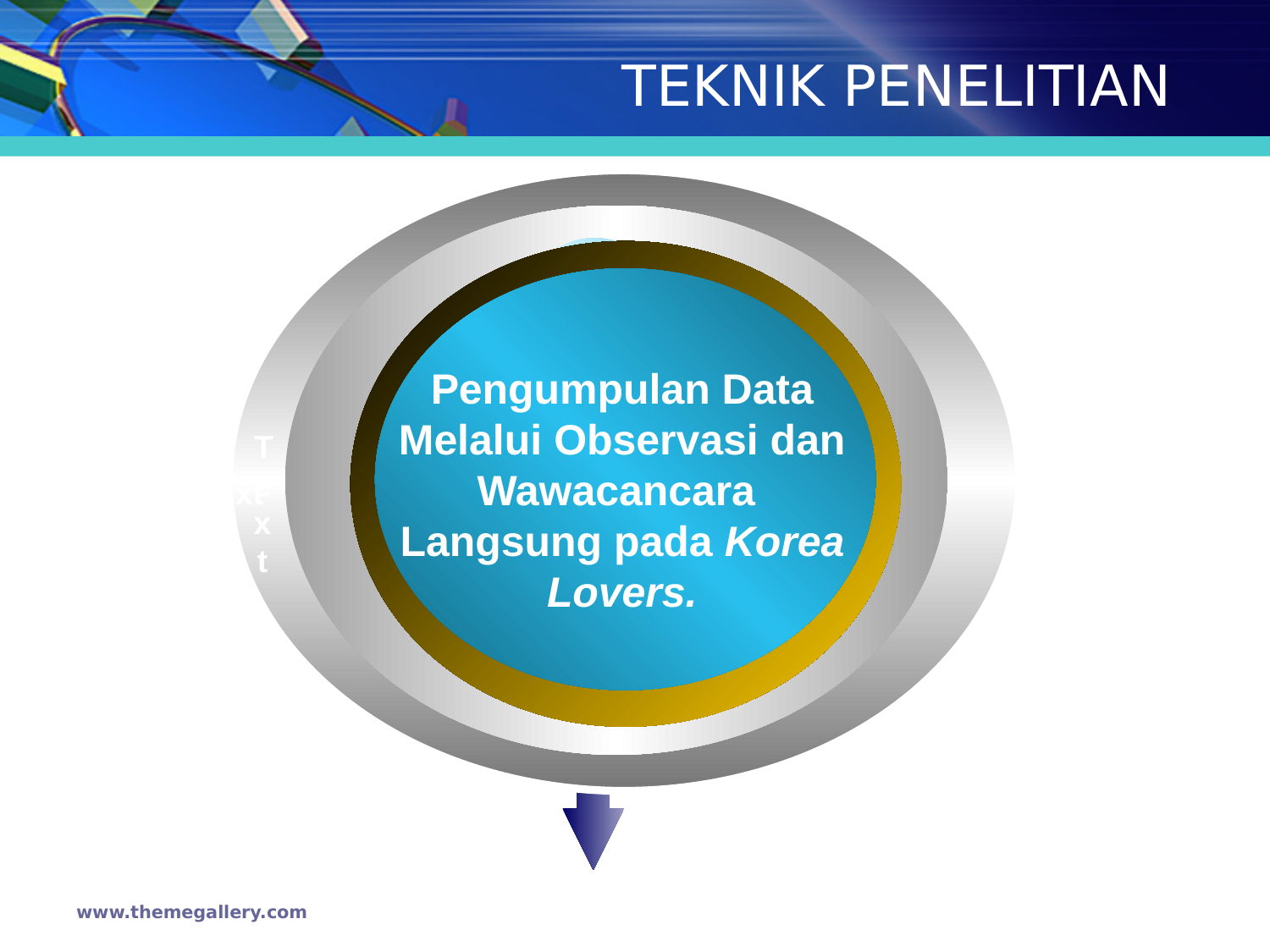

# TEKNIK PENELITIAN

Pengumpulan Data Melalui Observasi dan Wawacancara  Langsung pada Korea Lovers.
Text
Txt
Text
www.themegallery.com